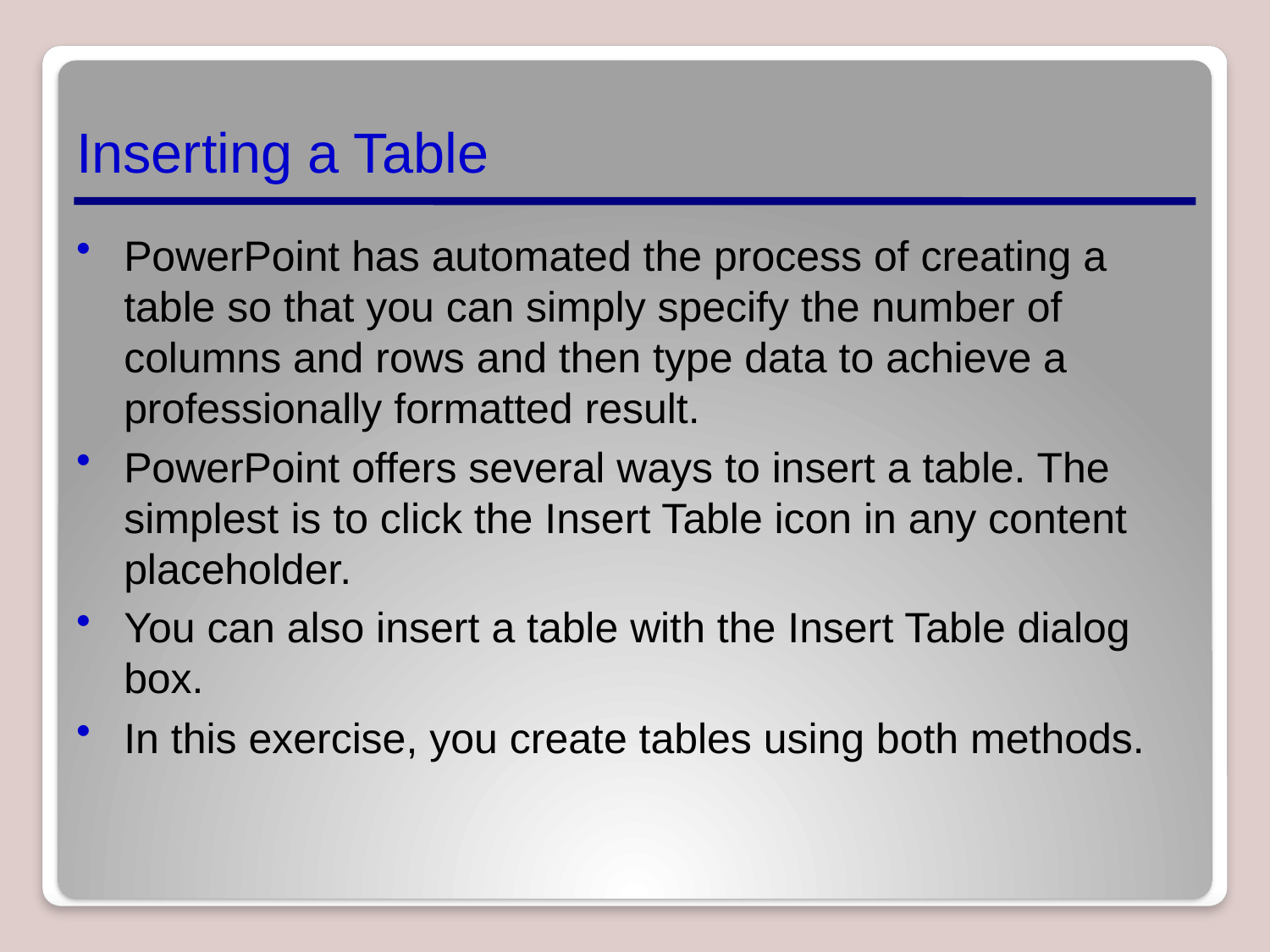

# Inserting a Table
PowerPoint has automated the process of creating a table so that you can simply specify the number of columns and rows and then type data to achieve a professionally formatted result.
PowerPoint offers several ways to insert a table. The simplest is to click the Insert Table icon in any content placeholder.
You can also insert a table with the Insert Table dialog box.
In this exercise, you create tables using both methods.